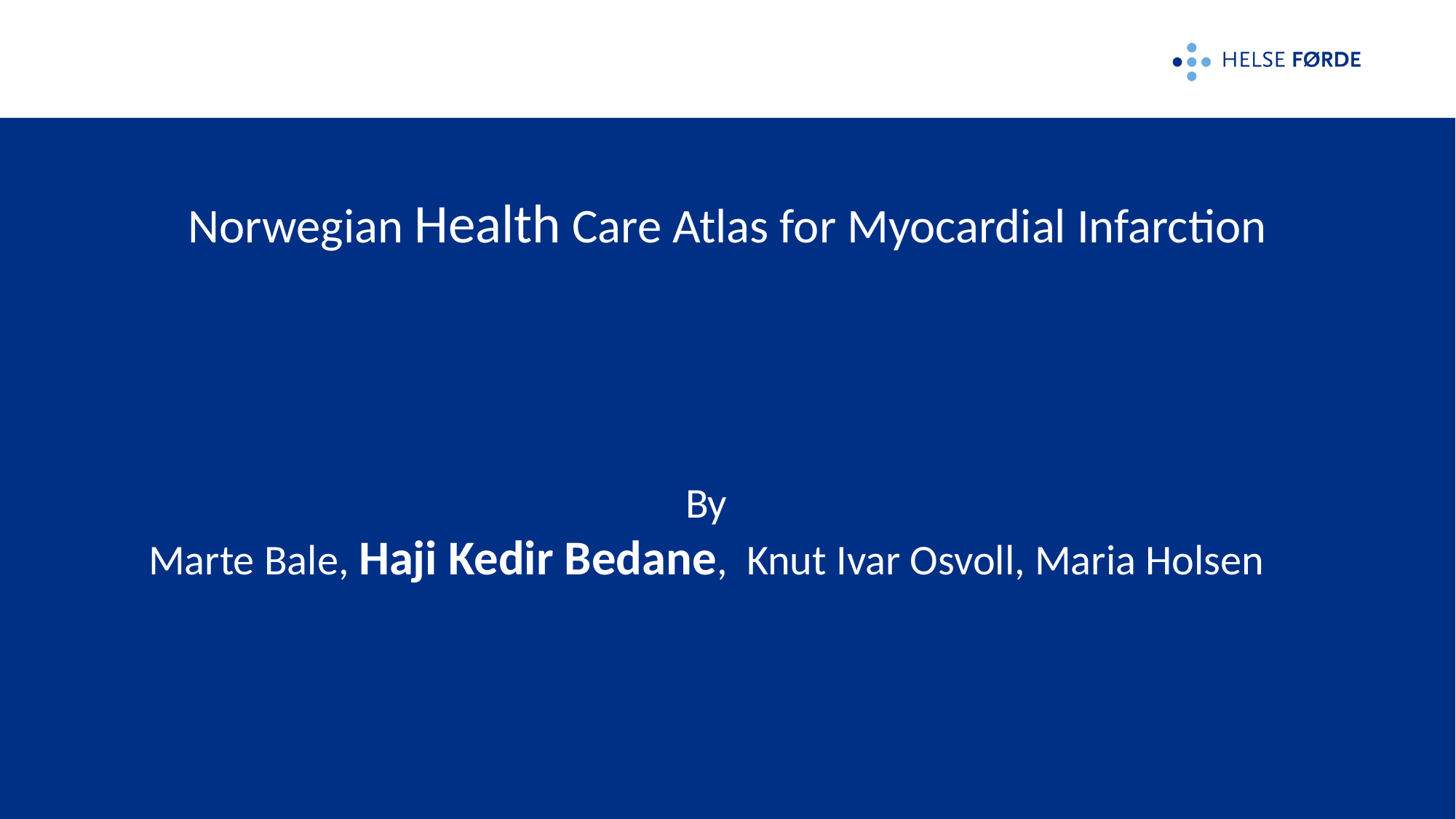

14.09.2023
WIC Fall meeting 2023, Pisa
# Norwegian Health Care Atlas for Myocardial Infarction
By
Marte Bale, Haji Kedir Bedane,  Knut Ivar Osvoll, Maria Holsen